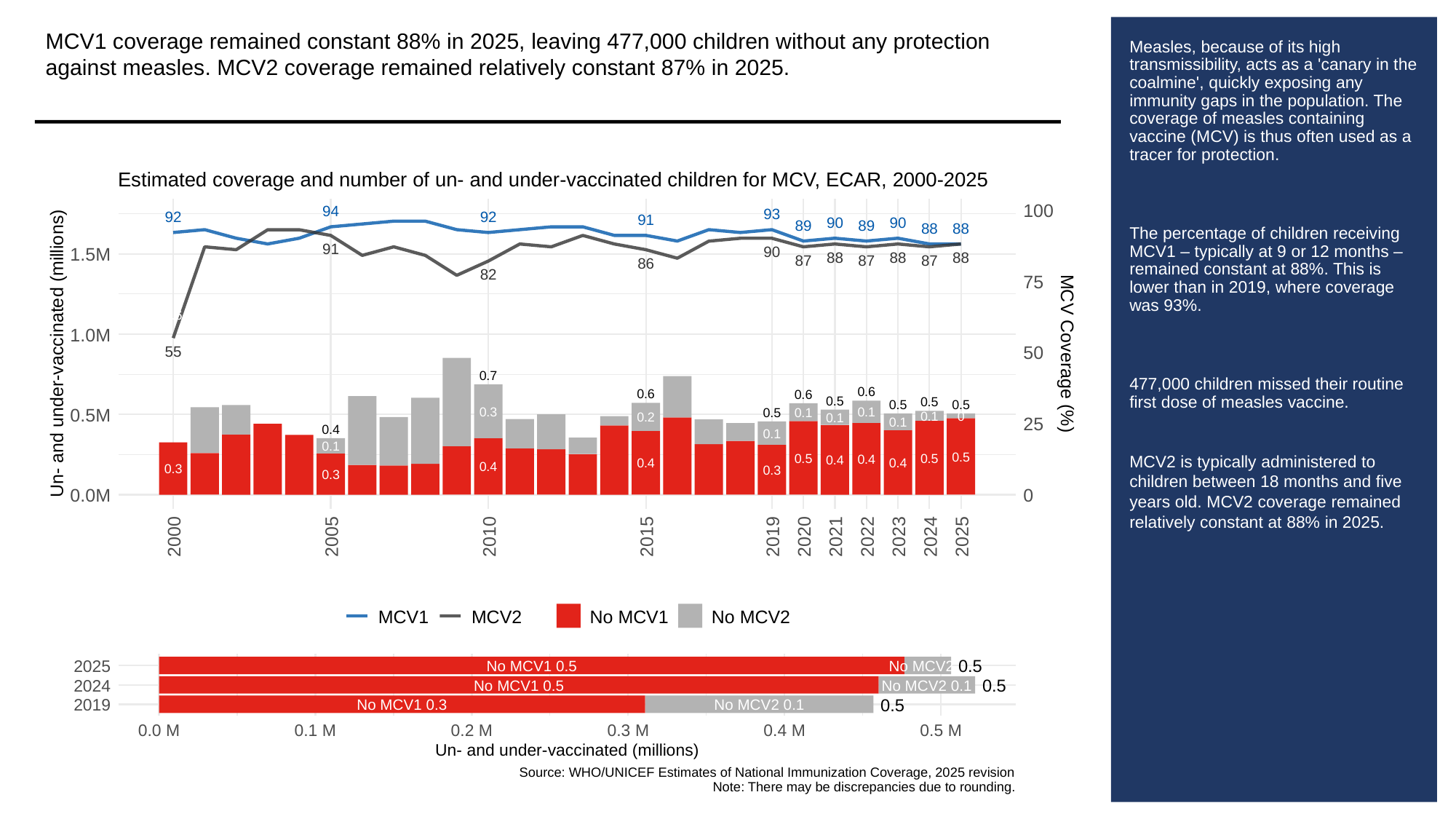

MCV1 coverage remained constant 88% in 2025, leaving 477,000 children without any protection against measles. MCV2 coverage remained relatively constant 87% in 2025.
# Measles, because of its high transmissibility, acts as a 'canary in the coalmine', quickly exposing any immunity gaps in the population. The coverage of measles containing vaccine (MCV) is thus often used as a tracer for protection.

The percentage of children receiving MCV1 – typically at 9 or 12 months – remained constant at 88%. This is lower than in 2019, where coverage was 93%.

477,000 children missed their routine first dose of measles vaccine.

MCV2 is typically administered to children between 18 months and five years old. MCV2 coverage remained relatively constant at 88% in 2025.

Estimated coverage and number of un- and under-vaccinated children for MCV, ECAR, 2000-2025

100
94
93
92
92

91
90
90
89
89

88
88

91
90
1.5M
88
88
88

87
87
87
86
82
75

1.6
1.0M

55
50
Un- and under-vaccinated (millions)
MCV Coverage (%)

0.7

0.6
0.6
0.6
0.5

0.5

0.5
0.5

0.3
0.1

0.5
0.1
0.5M

0
0.1
0.2
0.1

25

0.1

0.4

0.1

0.1

0.5

0.5
0.5

0.4

0.4
0.4
0.4
0.4

0.3

0.3

0.3
0.0M
0

2000
2005
2010
2015
2019
2020
2021
2022
2023
2024
2025

MCV1
MCV2
No MCV1
No MCV2

0.5
2025
No MCV1 0.5
No MCV2 0

0.5
2024
No MCV1 0.5
No MCV2 0.1

0.5
2019
No MCV1 0.3
No MCV2 0.1

0.0 M
0.1 M
0.2 M
0.3 M
0.4 M
0.5 M
Un- and under-vaccinated (millions)
Source: WHO/UNICEF Estimates of National Immunization Coverage, 2025 revision
Note: There may be discrepancies due to rounding.